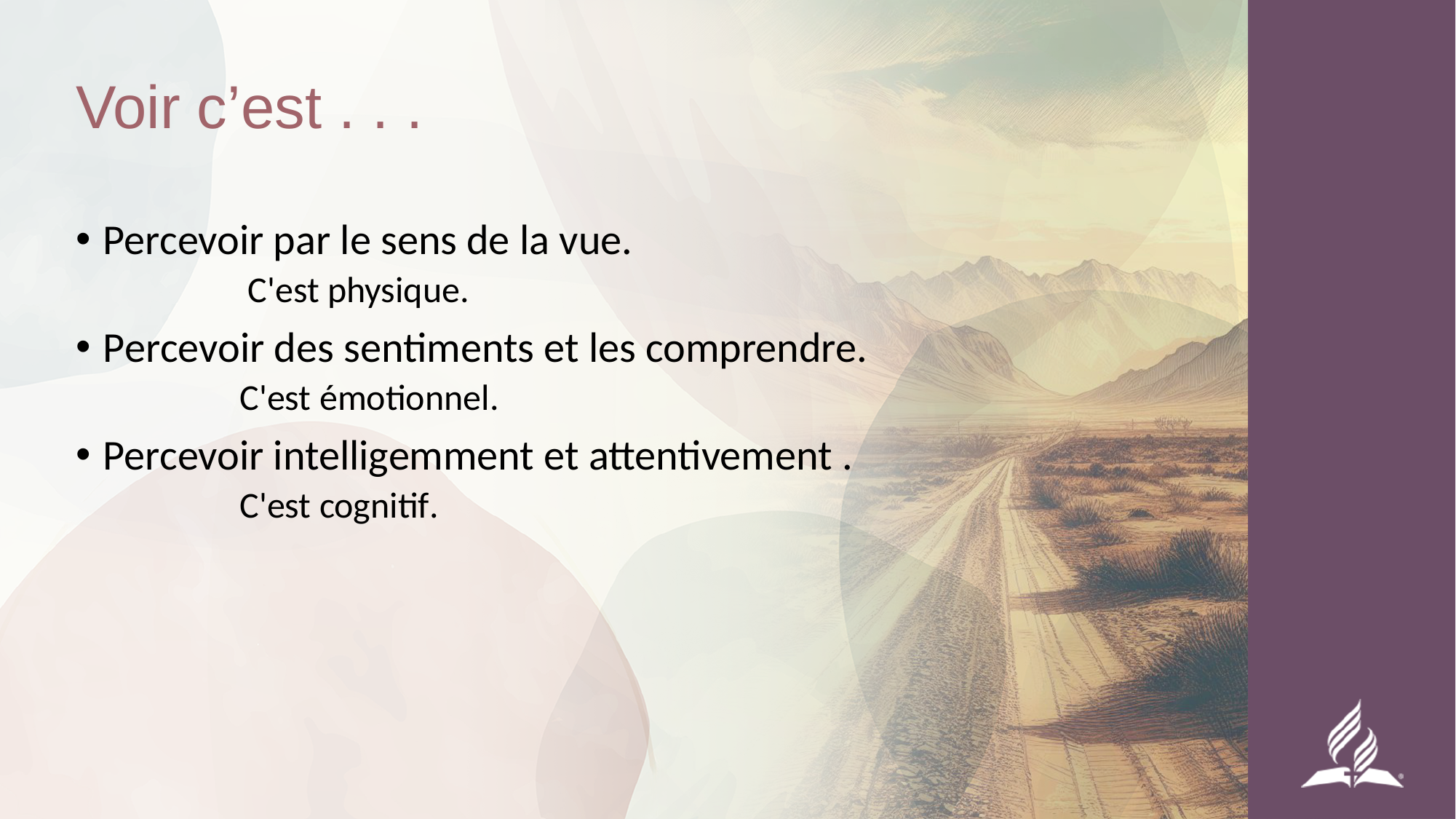

Voir c’est . . .

Percevoir par le sens de la vue.
	 C'est physique.
Percevoir des sentiments et les comprendre.
	C'est émotionnel.
Percevoir intelligemment et attentivement .
	C'est cognitif.